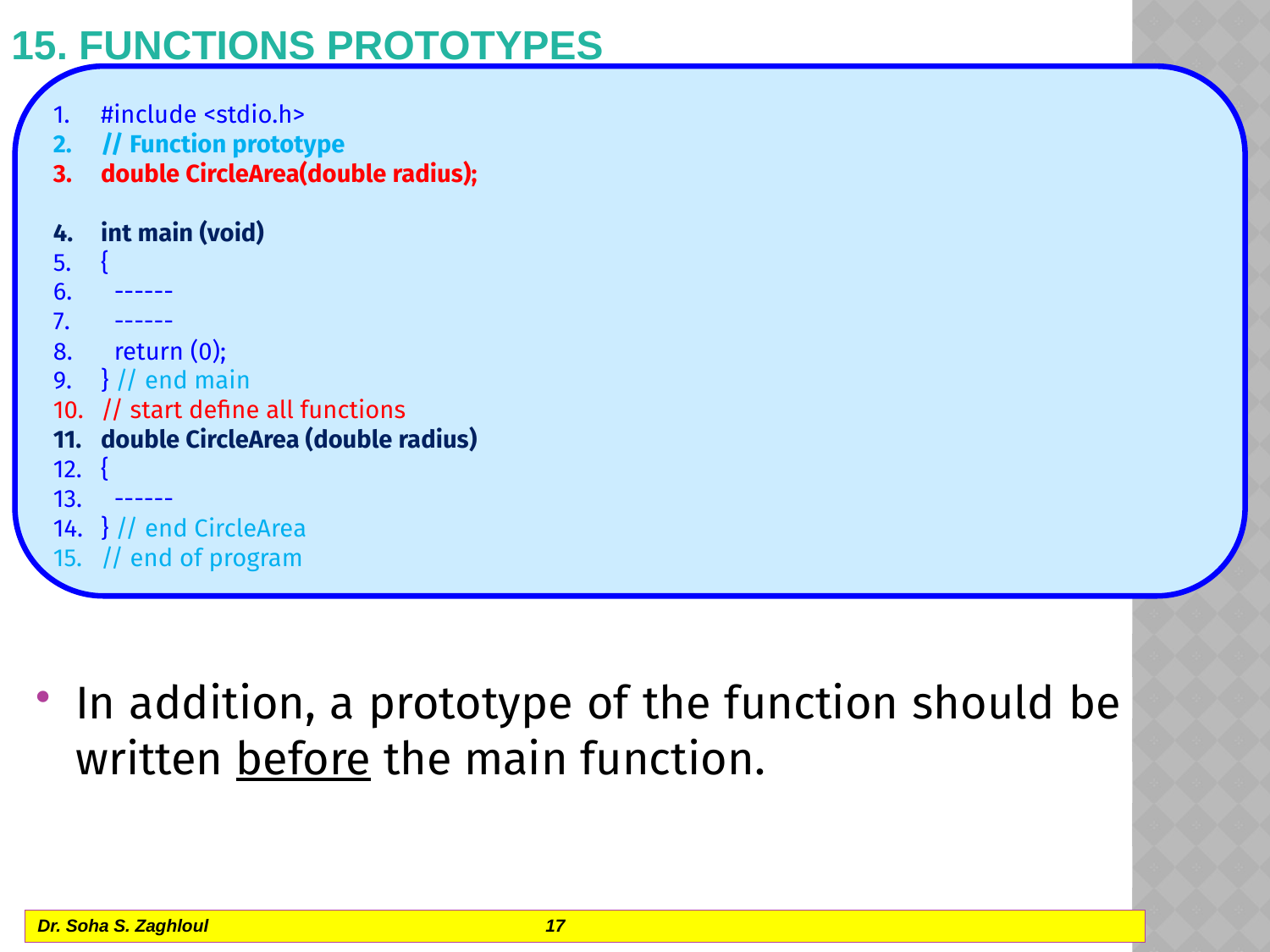

# 15. Functions prototypes
#include <stdio.h>
// Function prototype
double CircleArea(double radius);

int main (void)
{
  ------
  ------
  return (0);
} // end main
// start define all functions
double CircleArea (double radius)
{
  ------
} // end CircleArea
// end of program

In addition, a prototype of the function should be written before the main function.

Dr. Soha S. Zaghloul			17